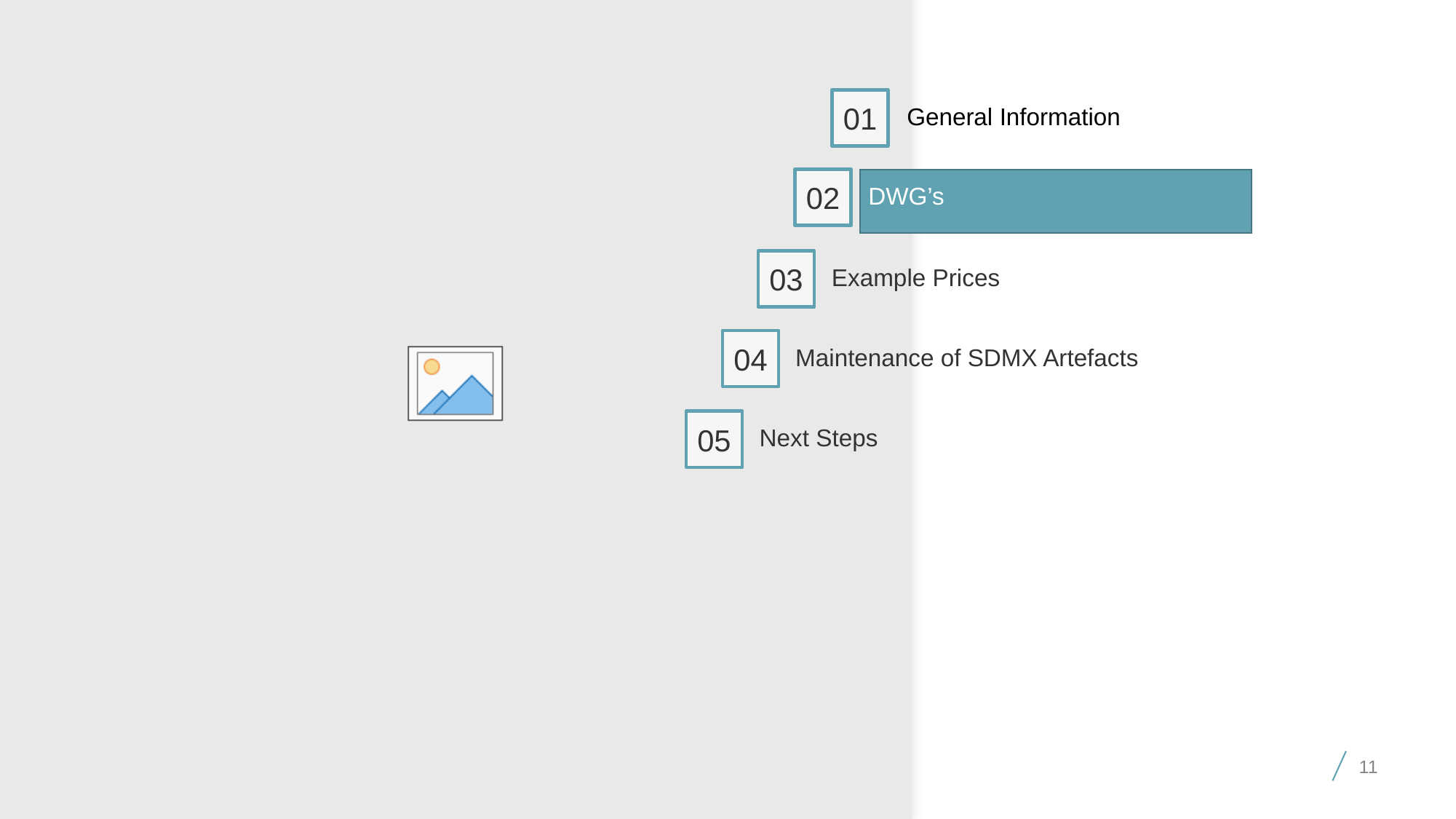

General Information
01
DWG’s
02

Example Prices
03
Maintenance of SDMX Artefacts
04
Next Steps
05

11
07 June 2023